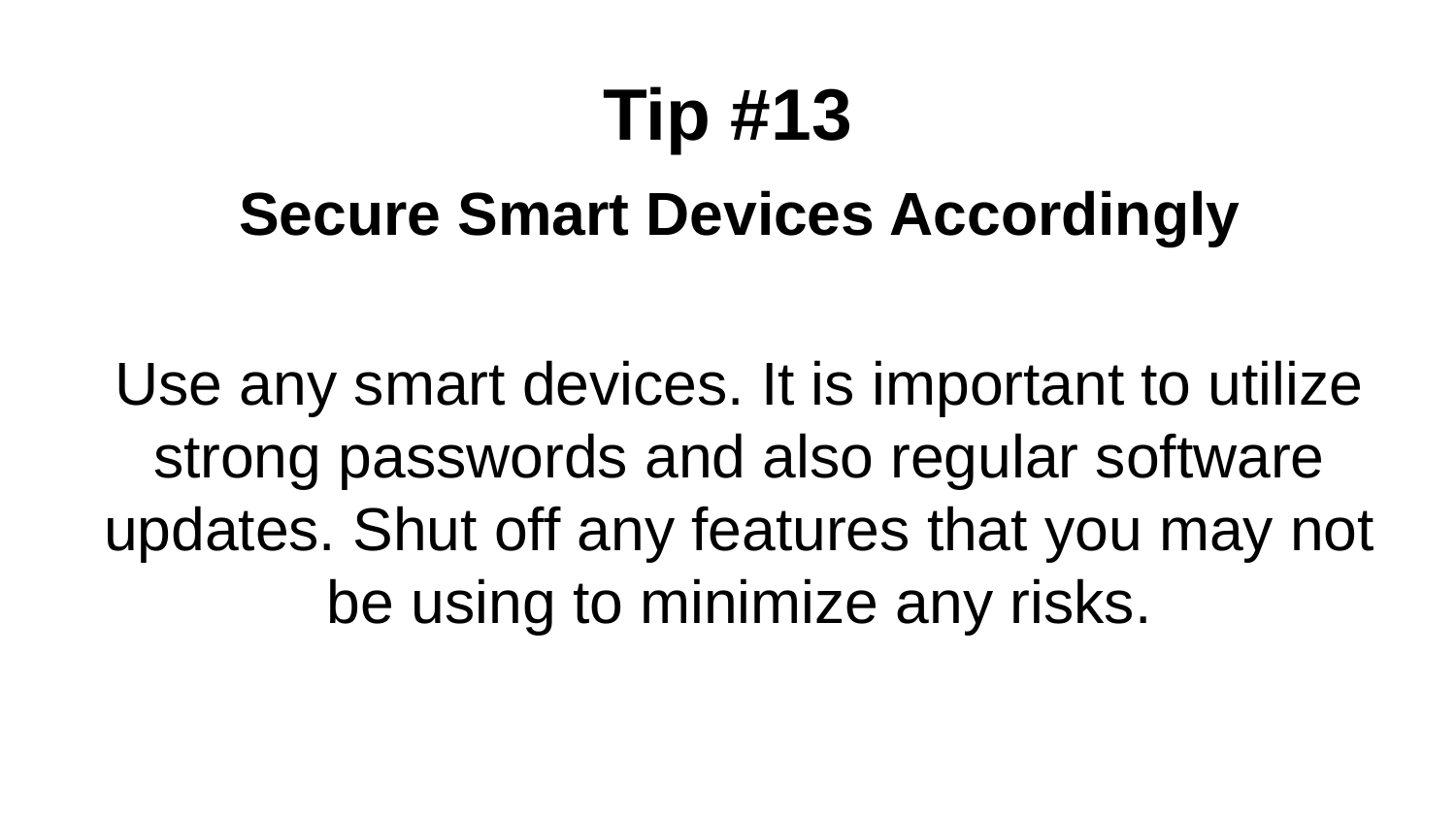

# Tip #13

Secure Smart Devices Accordingly

Use any smart devices. It is important to utilize strong passwords and also regular software updates. Shut off any features that you may not be using to minimize any risks.